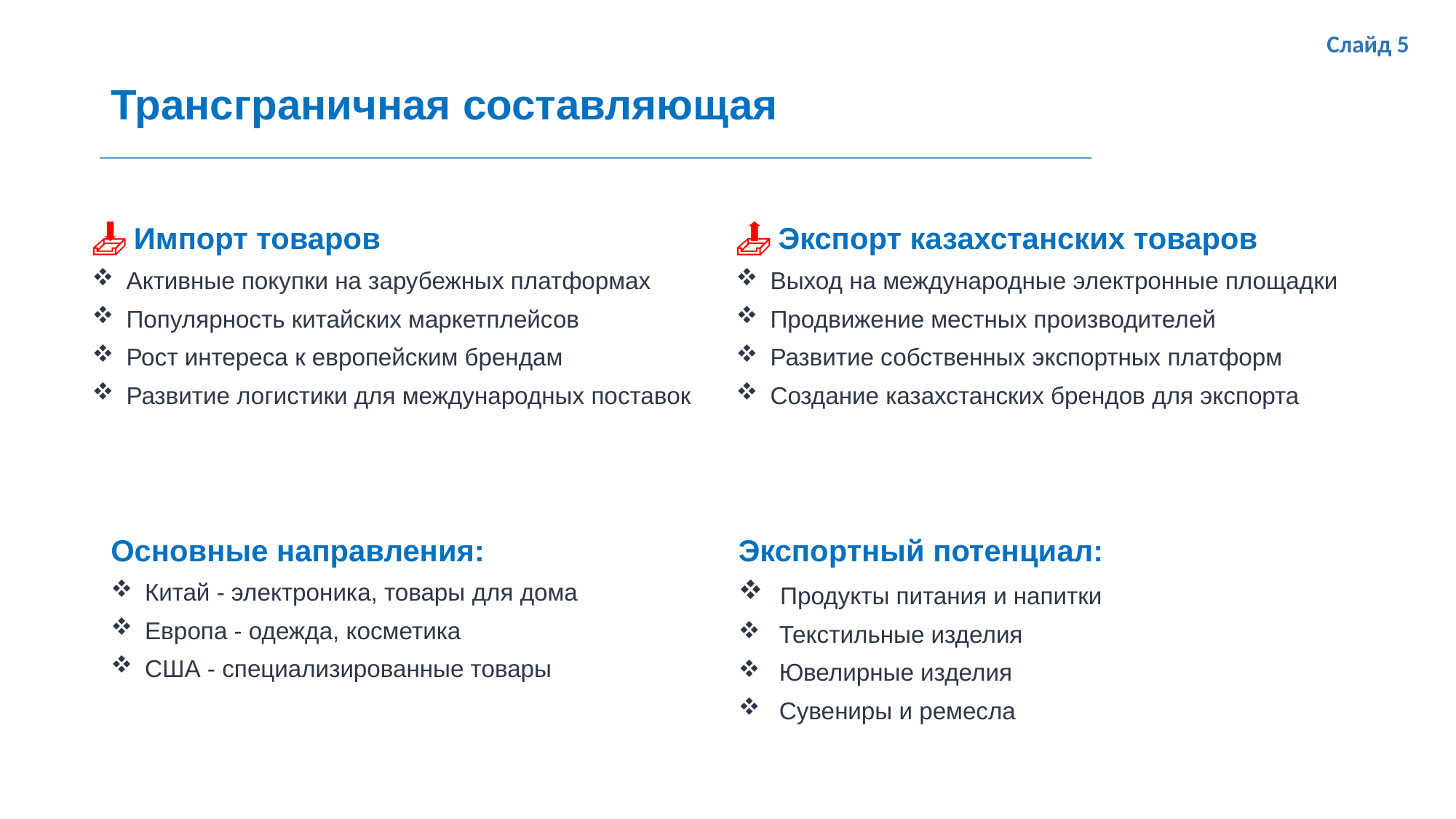

Слайд 5
# Трансграничная составляющая
📥 Импорт товаров
Активные покупки на зарубежных платформах
Популярность китайских маркетплейсов
Рост интереса к европейским брендам
Развитие логистики для международных поставок
📤 Экспорт казахстанских товаров
Выход на международные электронные площадки
Продвижение местных производителей
Развитие собственных экспортных платформ
Создание казахстанских брендов для экспорта
Основные направления:
Китай - электроника, товары для дома
Европа - одежда, косметика
США - специализированные товары
Экспортный потенциал:
 Продукты питания и напитки
 Текстильные изделия
 Ювелирные изделия
 Сувениры и ремесла